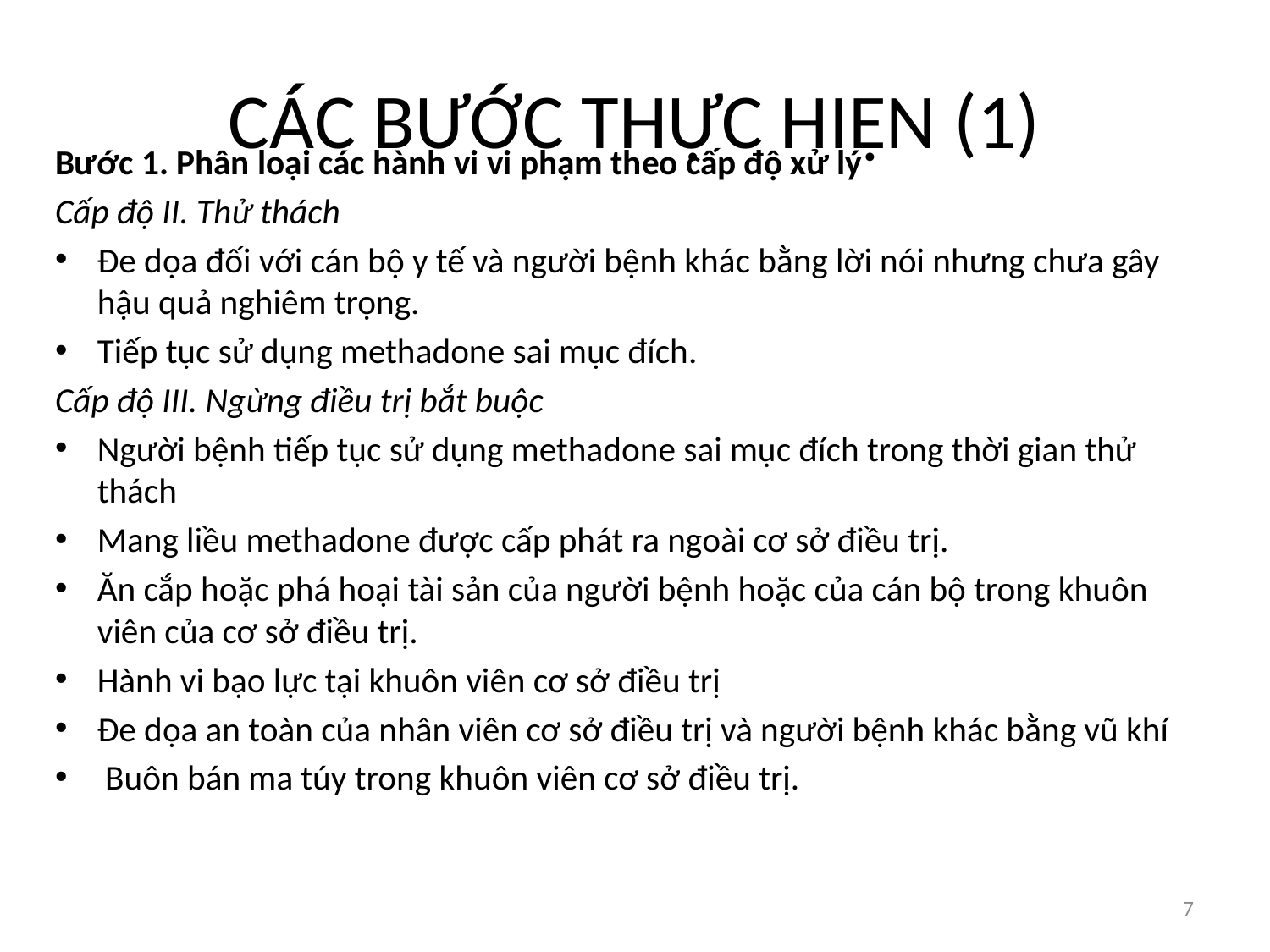

# CÁC BƯỚC THỰC HIỆN (1)
Bước 1. Phân loại các hành vi vi phạm theo cấp độ xử lý
Cấp độ II. Thử thách
Đe dọa đối với cán bộ y tế và người bệnh khác bằng lời nói nhưng chưa gây hậu quả nghiêm trọng.
Tiếp tục sử dụng methadone sai mục đích.
Cấp độ III. Ngừng điều trị bắt buộc
Người bệnh tiếp tục sử dụng methadone sai mục đích trong thời gian thử thách
Mang liều methadone được cấp phát ra ngoài cơ sở điều trị.
Ăn cắp hoặc phá hoại tài sản của người bệnh hoặc của cán bộ trong khuôn viên của cơ sở điều trị.
Hành vi bạo lực tại khuôn viên cơ sở điều trị
Đe dọa an toàn của nhân viên cơ sở điều trị và người bệnh khác bằng vũ khí
 Buôn bán ma túy trong khuôn viên cơ sở điều trị.
7